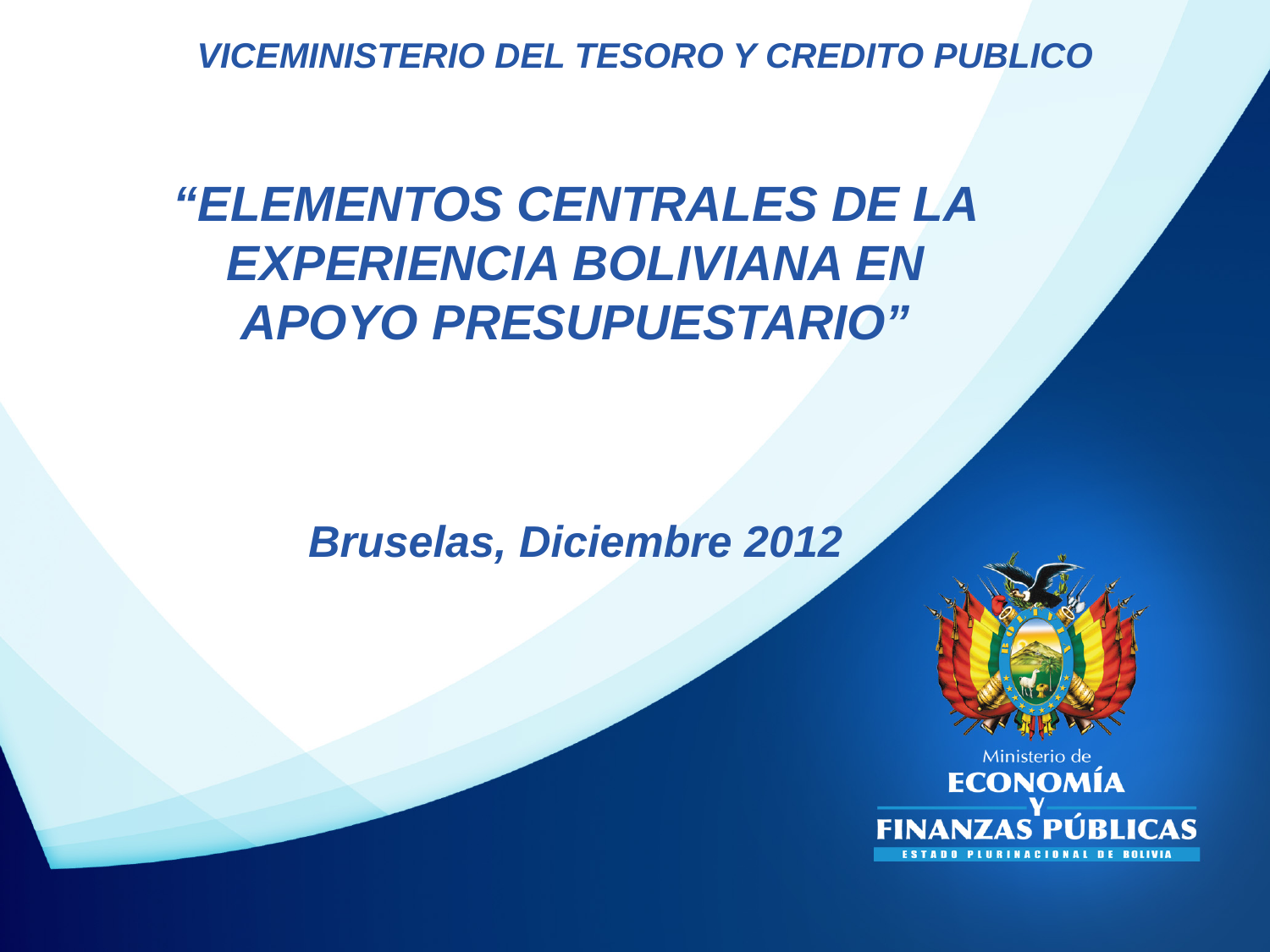

VICEMINISTERIO DEL TESORO Y CREDITO PUBLICO
“ELEMENTOS CENTRALES DE LA EXPERIENCIA BOLIVIANA EN
APOYO PRESUPUESTARIO”

Bruselas, Diciembre 2012